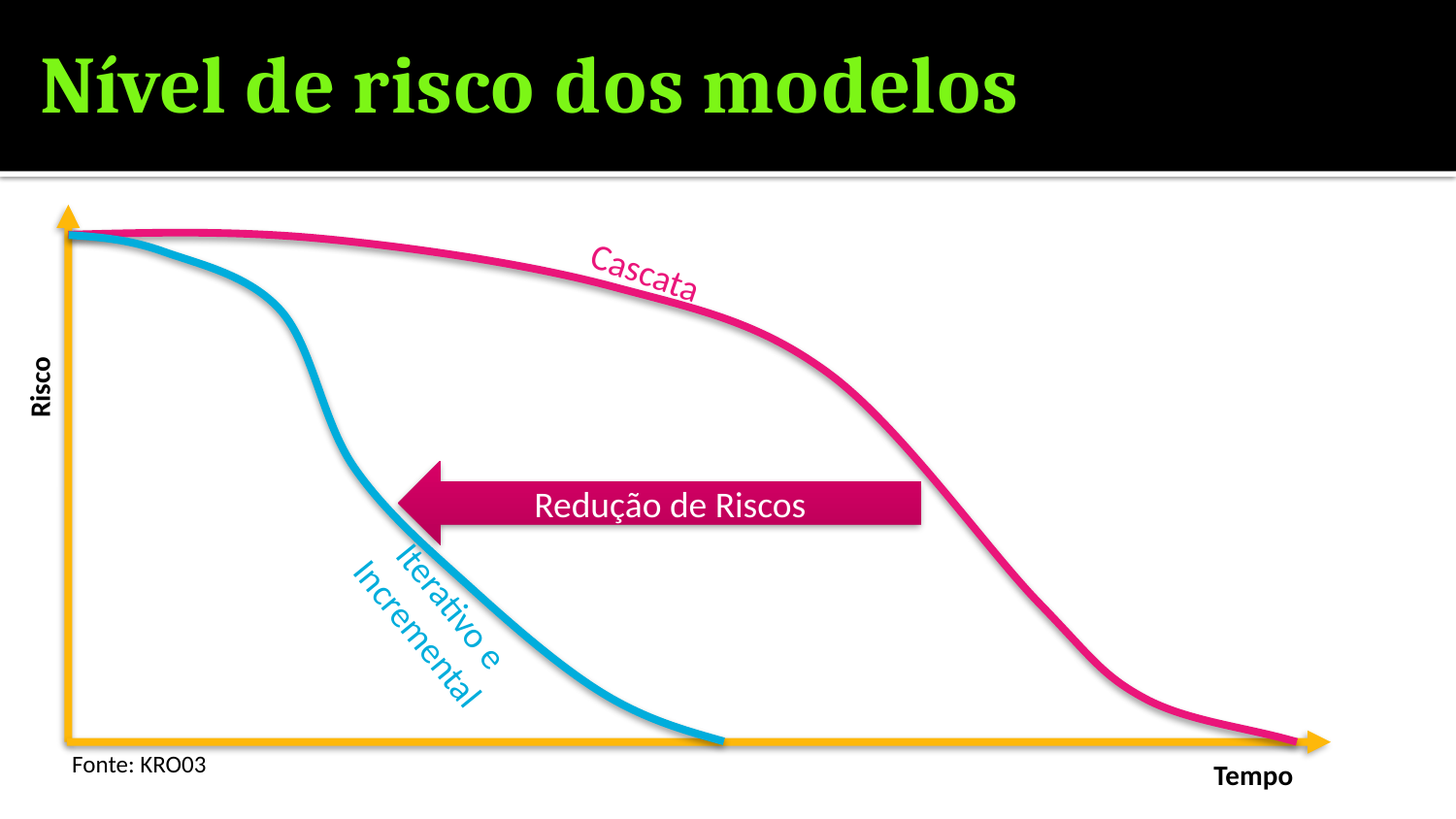

# Nível de risco dos modelos

Redução de Riscos
Iterativo e
Incremental
Cascata
Risco
Fonte: KRO03

Tempo